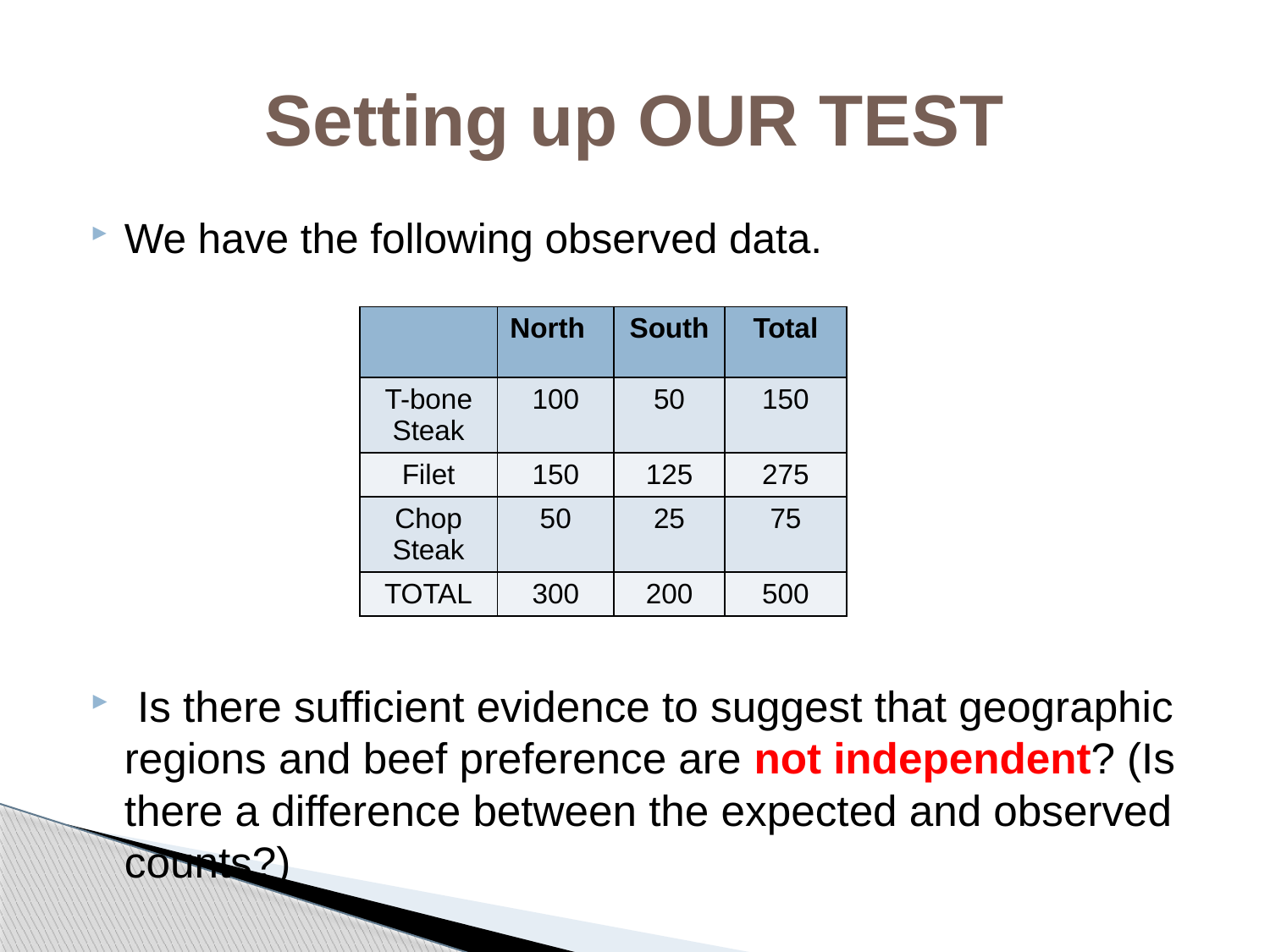

# Setting up OUR TEST
We have the following observed data.

 Is there sufficient evidence to suggest that geographic regions and beef preference are not independent? (Is there a difference between the expected and observed counts?)
|  | North | South | Total |
| --- | --- | --- | --- |
| T-bone Steak | 100 | 50 | 150 |
| Filet | 150 | 125 | 275 |
| Chop Steak | 50 | 25 | 75 |
| TOTAL | 300 | 200 | 500 |